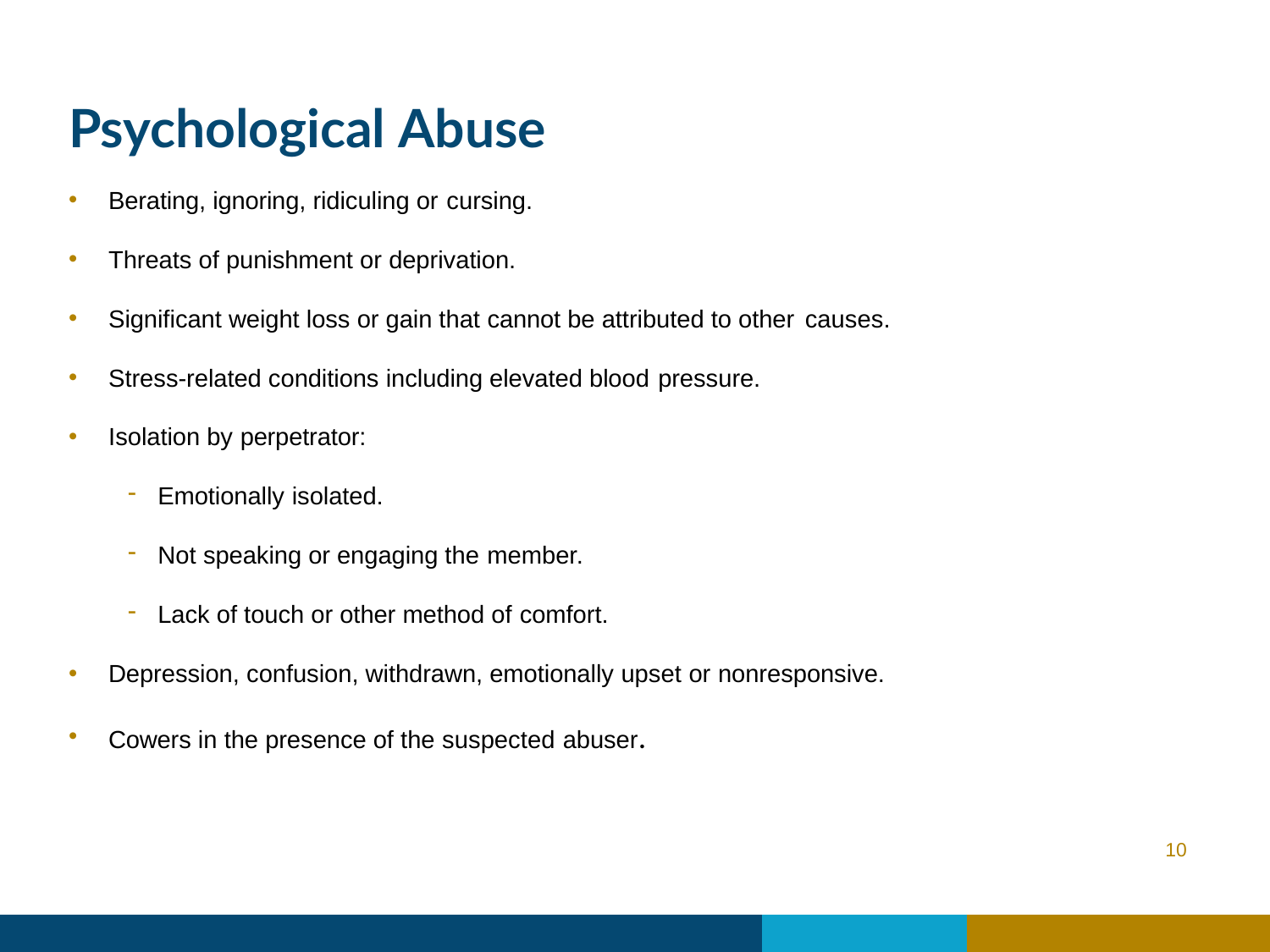

# Psychological Abuse
Berating, ignoring, ridiculing or cursing.
Threats of punishment or deprivation.
Significant weight loss or gain that cannot be attributed to other causes.
Stress-related conditions including elevated blood pressure.
Isolation by perpetrator:
Emotionally isolated.
Not speaking or engaging the member.
Lack of touch or other method of comfort.
Depression, confusion, withdrawn, emotionally upset or nonresponsive.
Cowers in the presence of the suspected abuser.
10